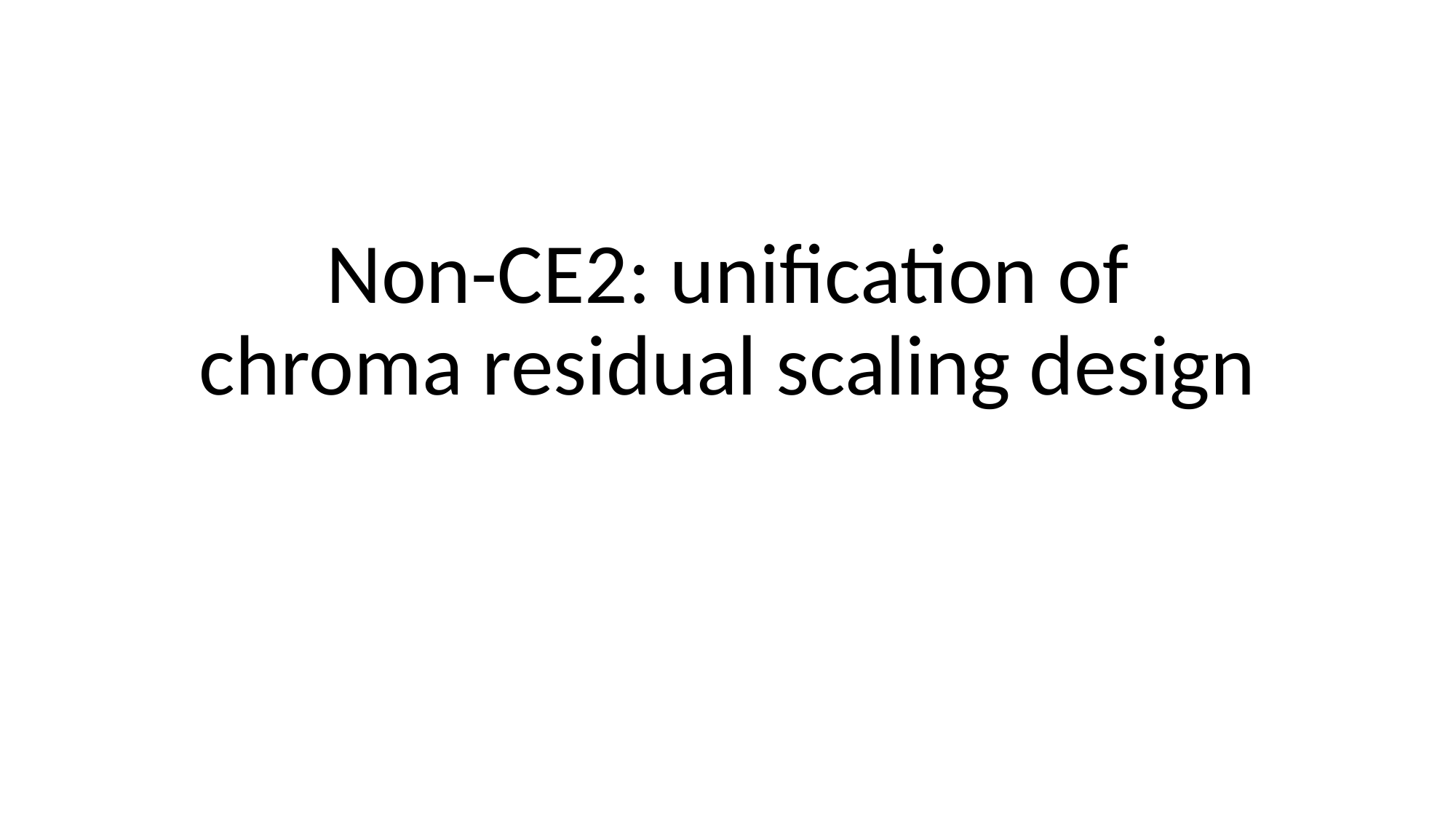

# Non-CE2: unification of chroma residual scaling design